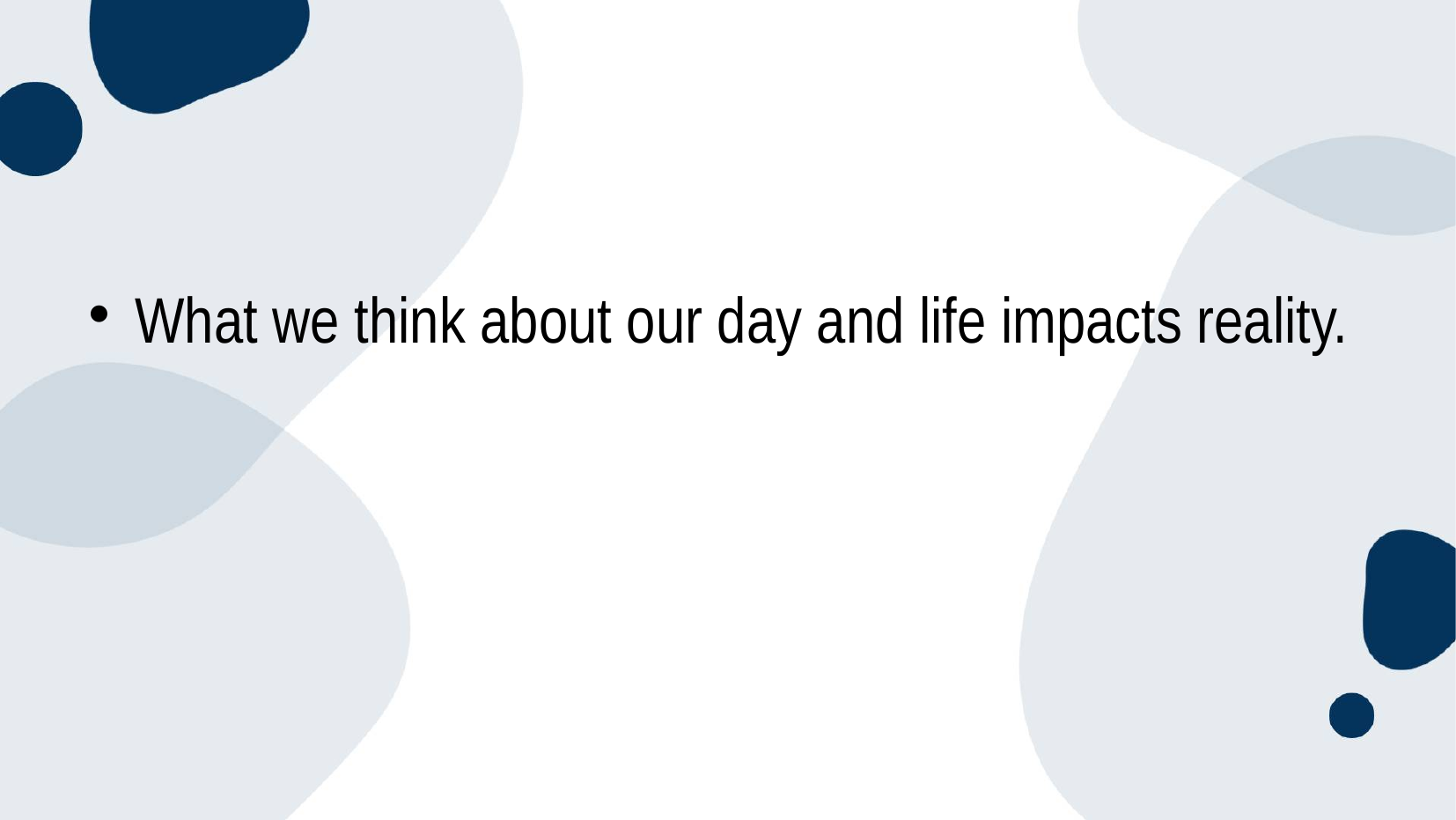

What we think about our day and life impacts reality.